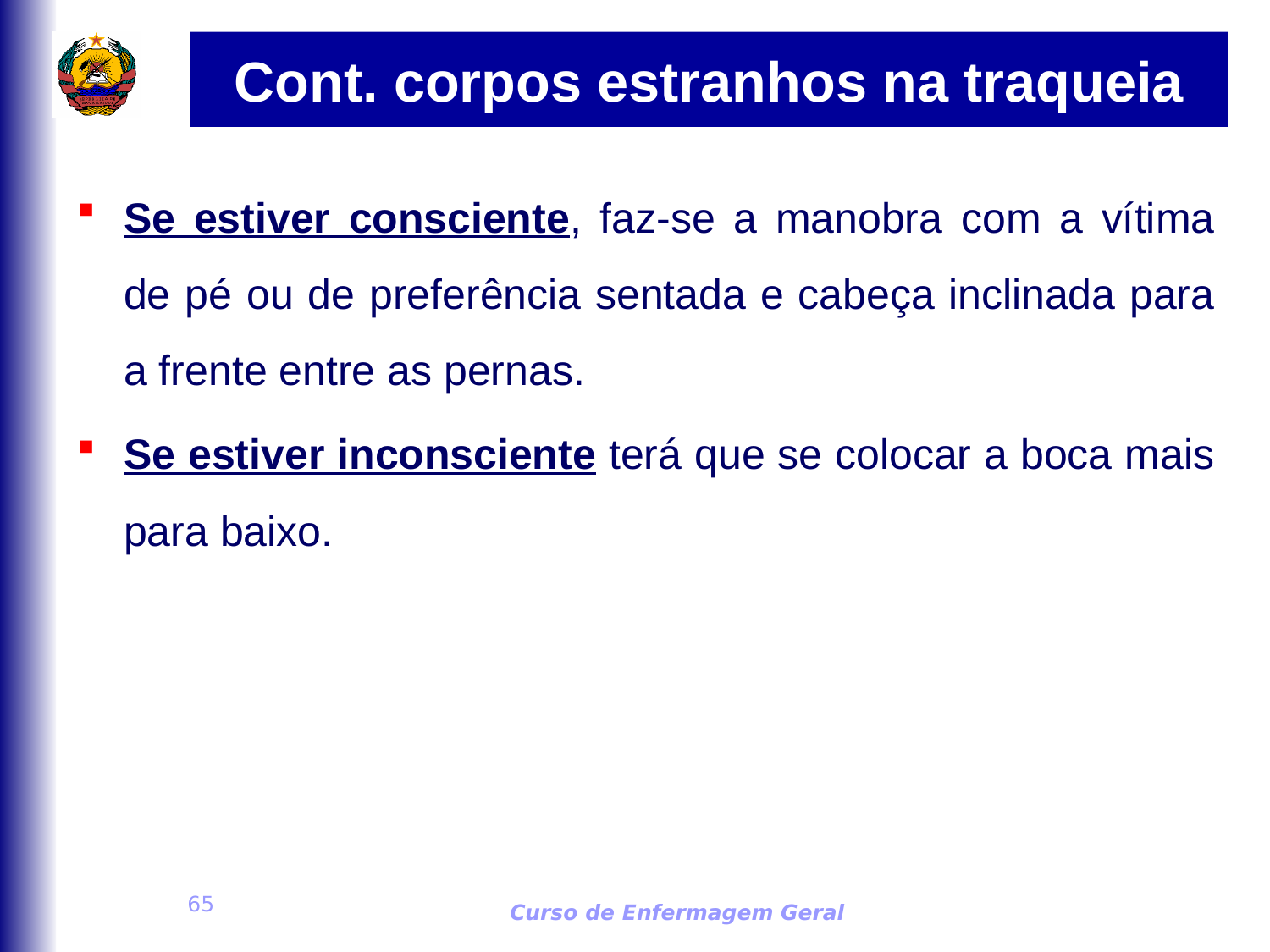

# Cont. corpos estranhos na traqueia
Se estiver consciente, faz-se a manobra com a vítima de pé ou de preferência sentada e cabeça inclinada para a frente entre as pernas.
Se estiver inconsciente terá que se colocar a boca mais para baixo.
65
Curso de Enfermagem Geral